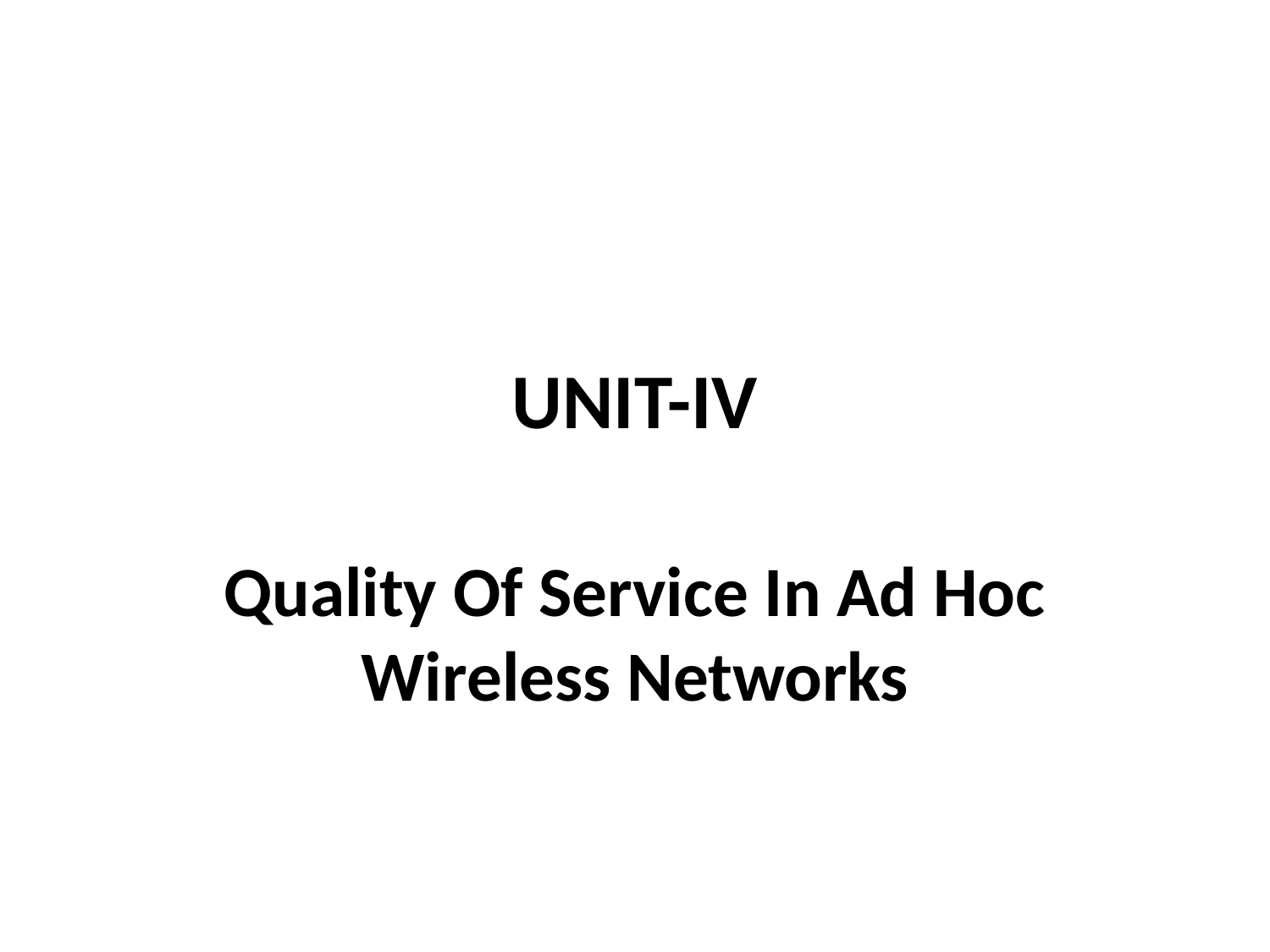

# UNIT-IV
Quality Of Service In Ad Hoc Wireless Networks